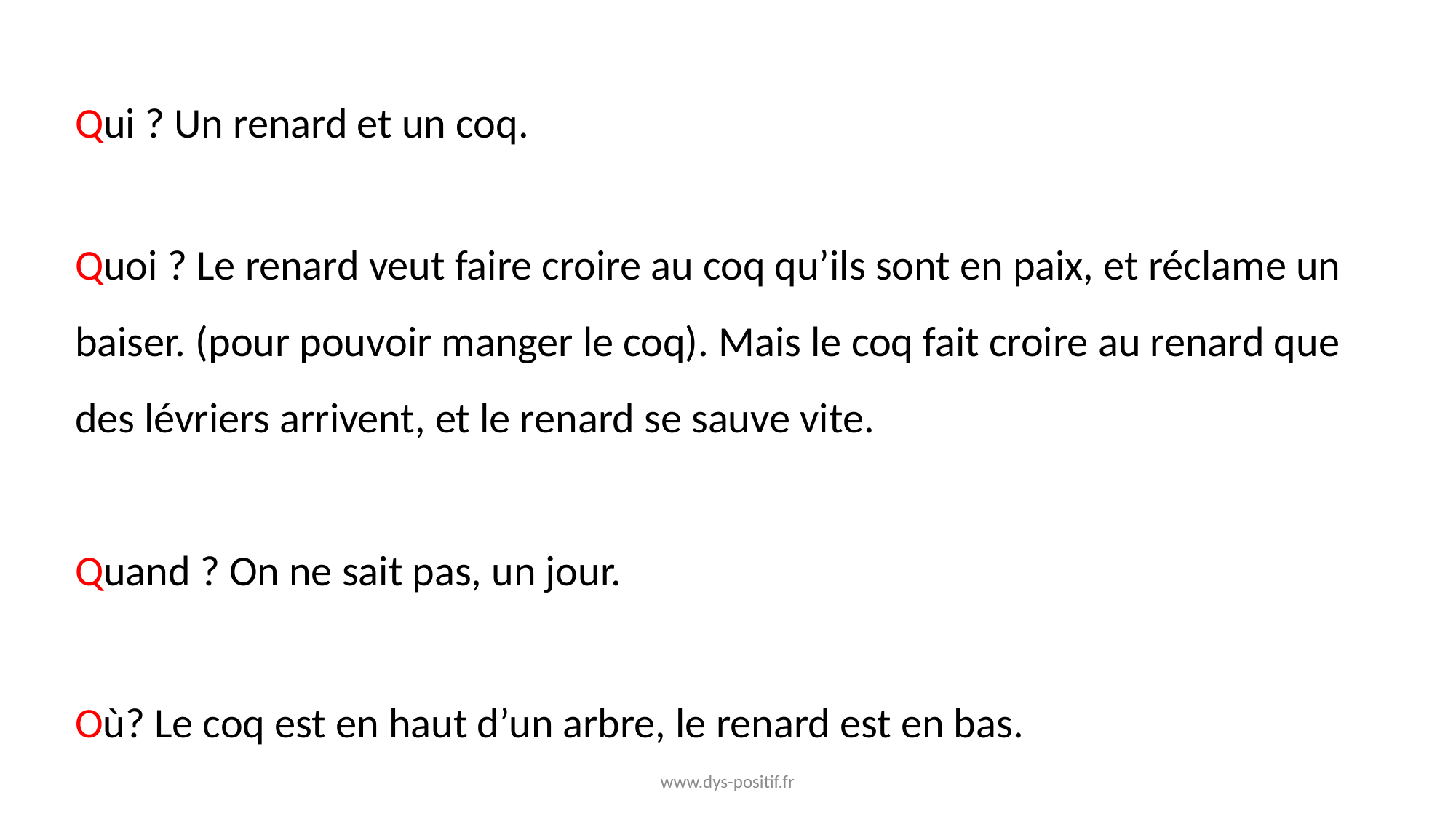

Qui ? Un renard et un coq.
Quoi ? Le renard veut faire croire au coq qu’ils sont en paix, et réclame un baiser. (pour pouvoir manger le coq). Mais le coq fait croire au renard que des lévriers arrivent, et le renard se sauve vite.

Quand ? On ne sait pas, un jour.

Où? Le coq est en haut d’un arbre, le renard est en bas.
www.dys-positif.fr